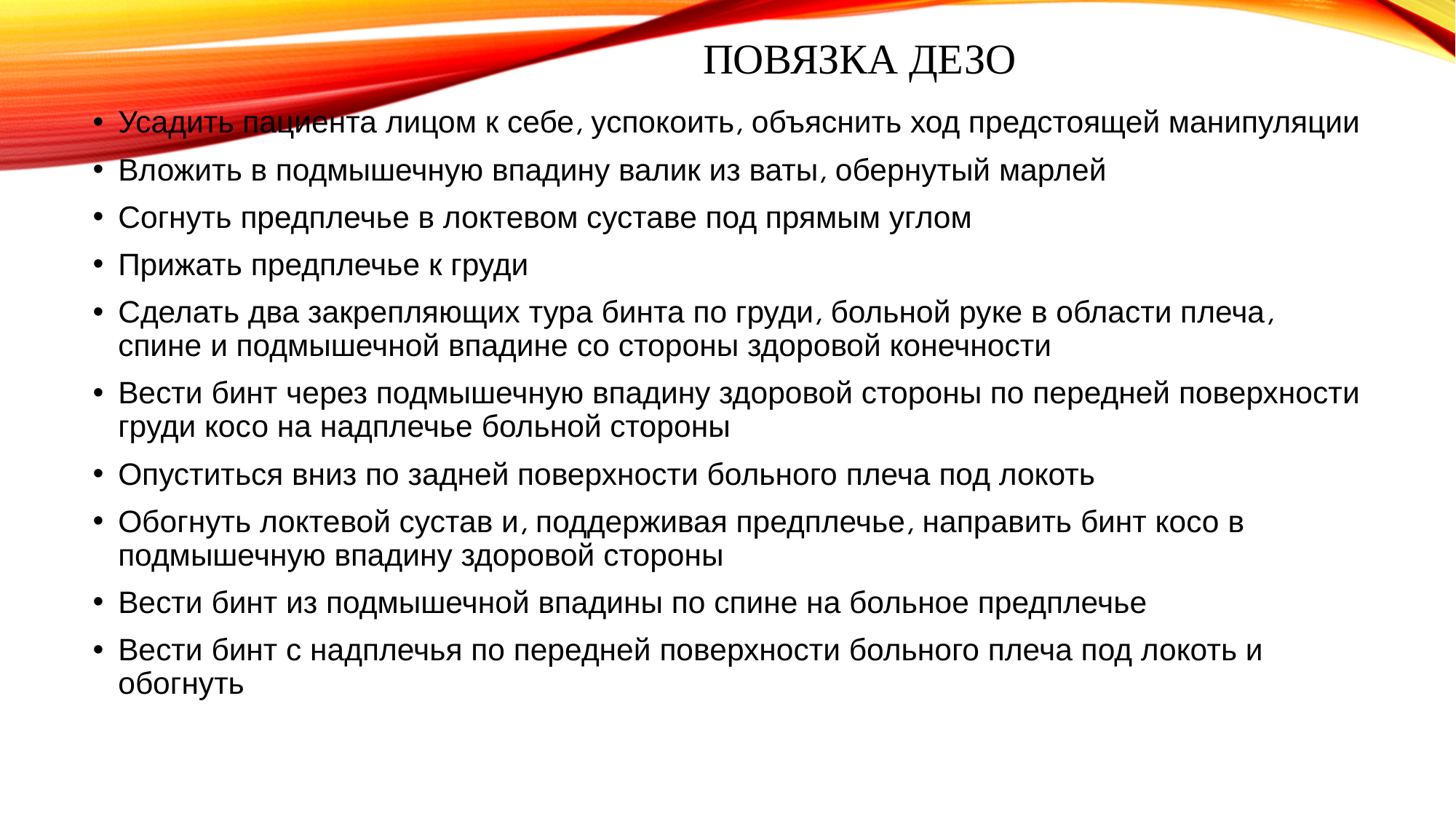

# Повязка Дезо
Усадить пациента лицом к себе, успокоить, объяснить ход предстоящей манипуляции
Вложить в подмышечную впадину валик из ваты, обернутый марлей
Согнуть предплечье в локтевом суставе под прямым углом
Прижать предплечье к груди
Сделать два закрепляющих тура бинта по груди, больной руке в области плеча, спине и подмышечной впадине со стороны здоровой конечности
Вести бинт через подмышечную впадину здоровой стороны по передней поверхности груди косо на надплечье больной стороны
Опуститься вниз по задней поверхности больного плеча под локоть
Обогнуть локтевой сустав и, поддерживая предплечье, направить бинт косо в подмышечную впадину здоровой стороны
Вести бинт из подмышечной впадины по спине на больное предплечье
Вести бинт с надплечья по передней поверхности больного плеча под локоть и обогнуть